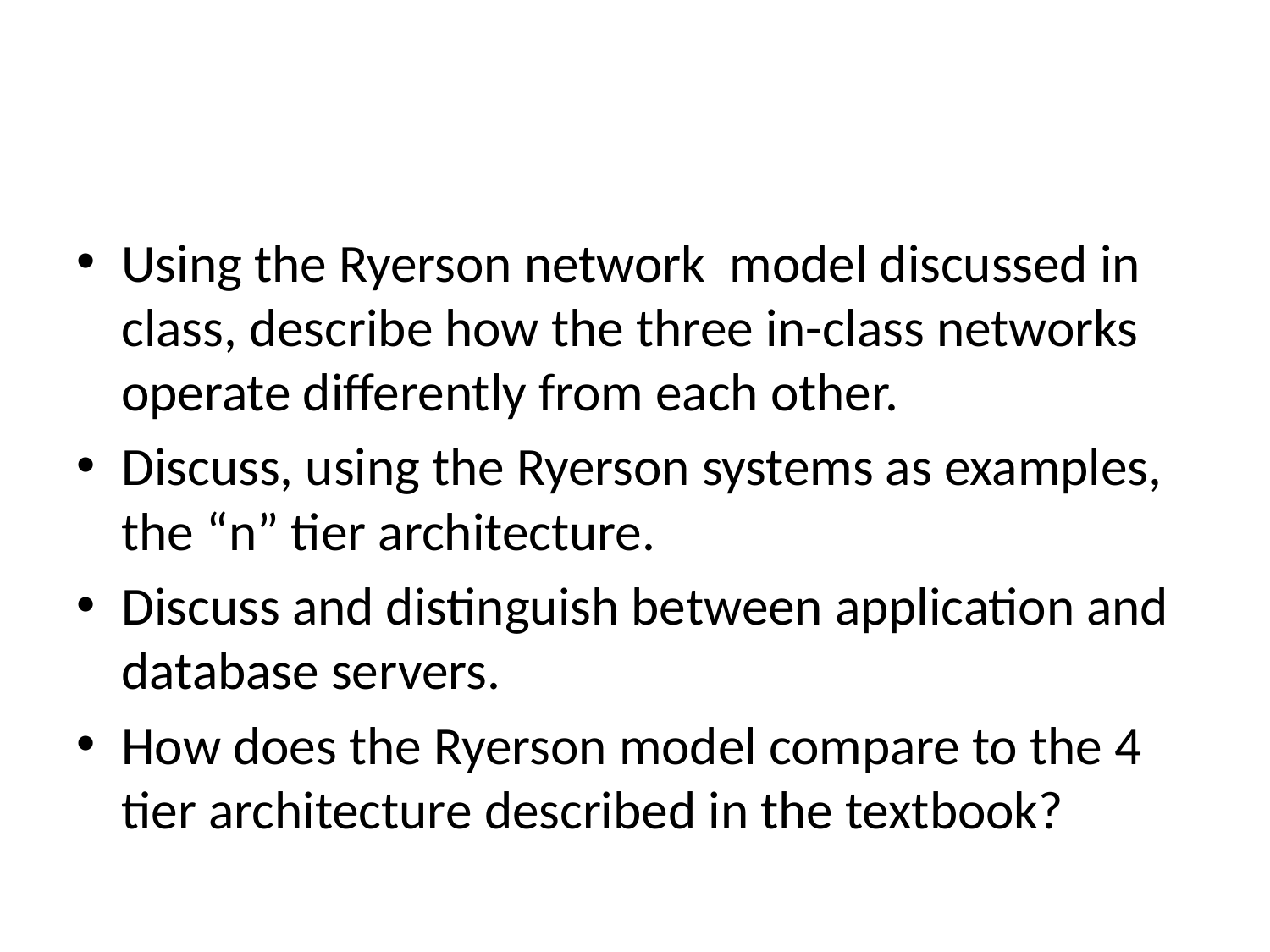

#
Using the Ryerson network  model discussed in class, describe how the three in-class networks operate differently from each other.
Discuss, using the Ryerson systems as examples, the “n” tier architecture.
Discuss and distinguish between application and database servers.
How does the Ryerson model compare to the 4 tier architecture described in the textbook?